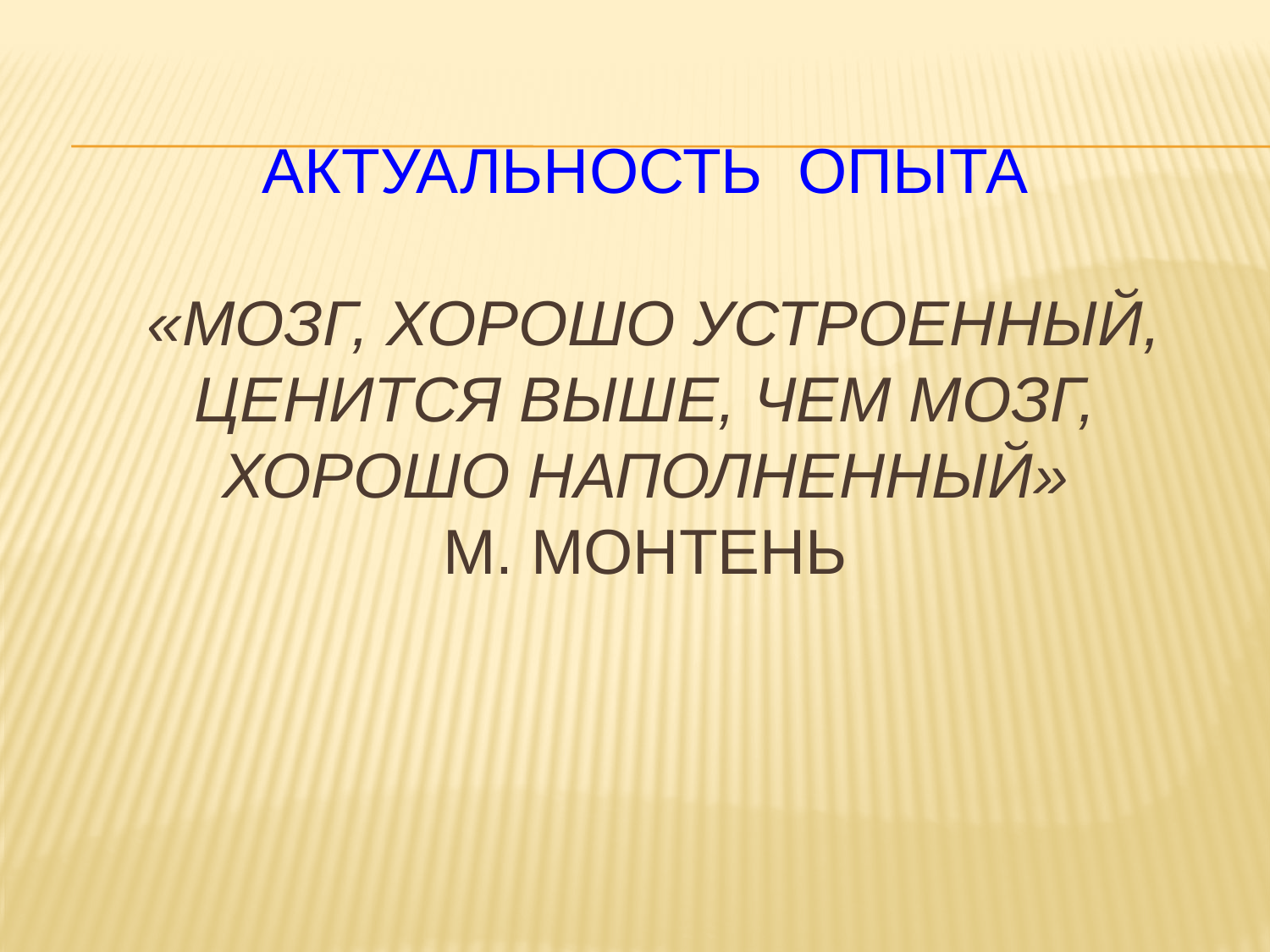

# АКТУАЛЬНОСТЬ  ОПЫТА «Мозг, хорошо устроенный, ценится выше, чем мозг, хорошо наполненный» М. Монтень